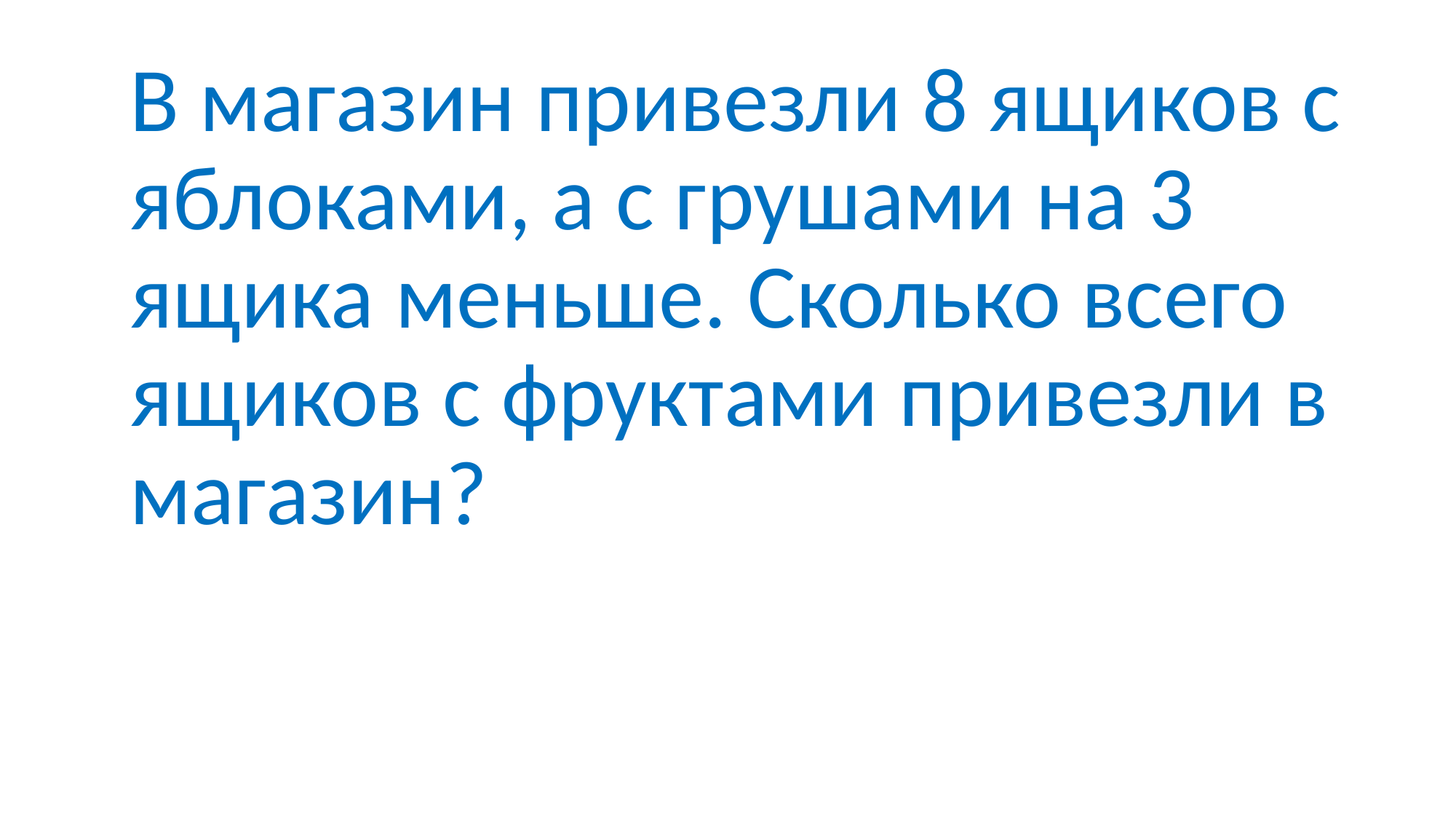

В магазин привезли 8 ящиков с яблоками, а с грушами на 3 ящика меньше. Сколько всего ящиков с фруктами привезли в магазин?